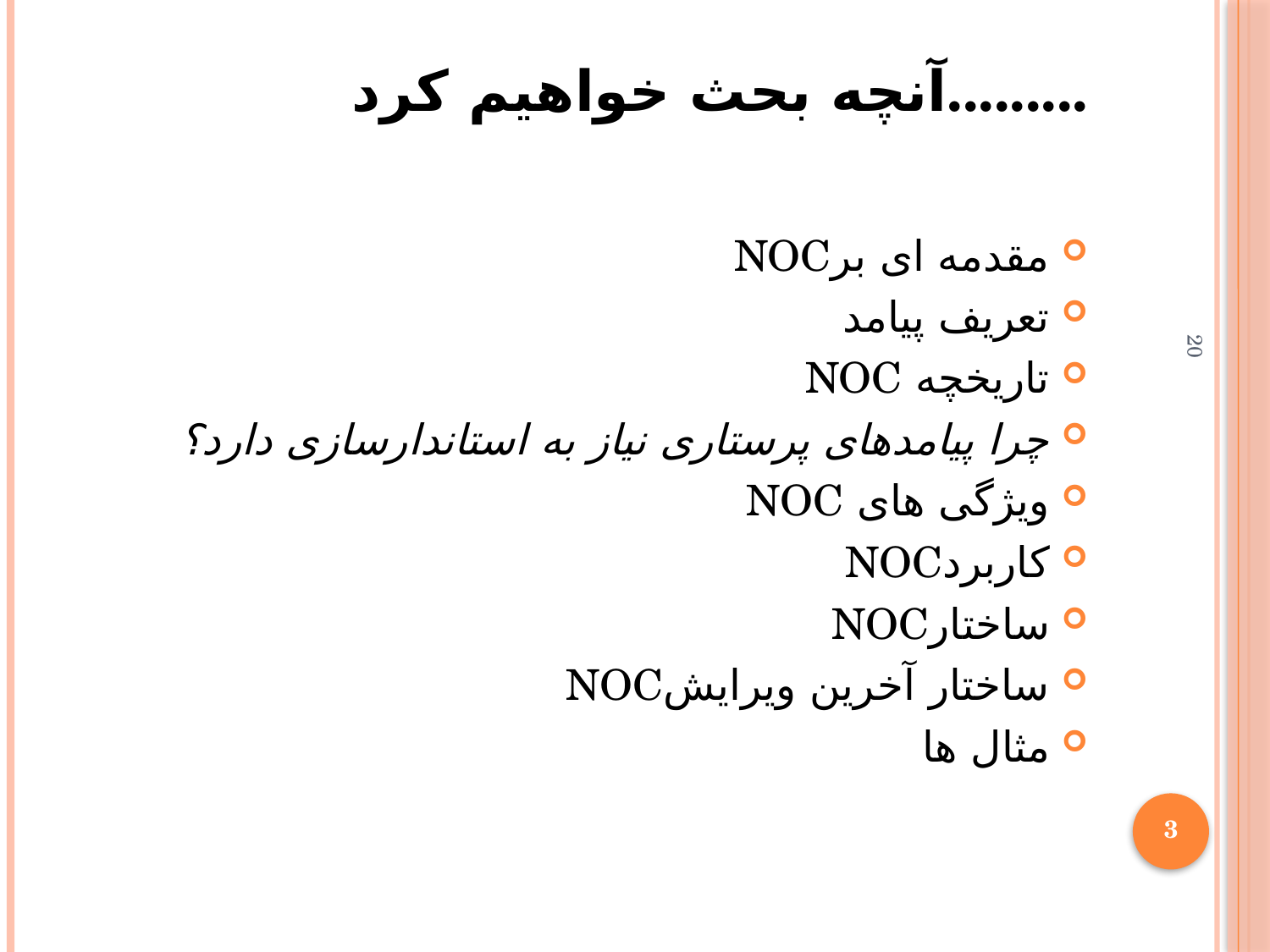

# آنچه بحث خواهیم کرد.........
مقدمه ای برNOC
تعریف پیامد
تاریخچه NOC
چرا پیامدهای پرستاری نیاز به استاندارسازی دارد؟
ویژگی های NOC
کاربردNOC
ساختارNOC
ساختار آخرین ویرایشNOC
مثال ها

20
3